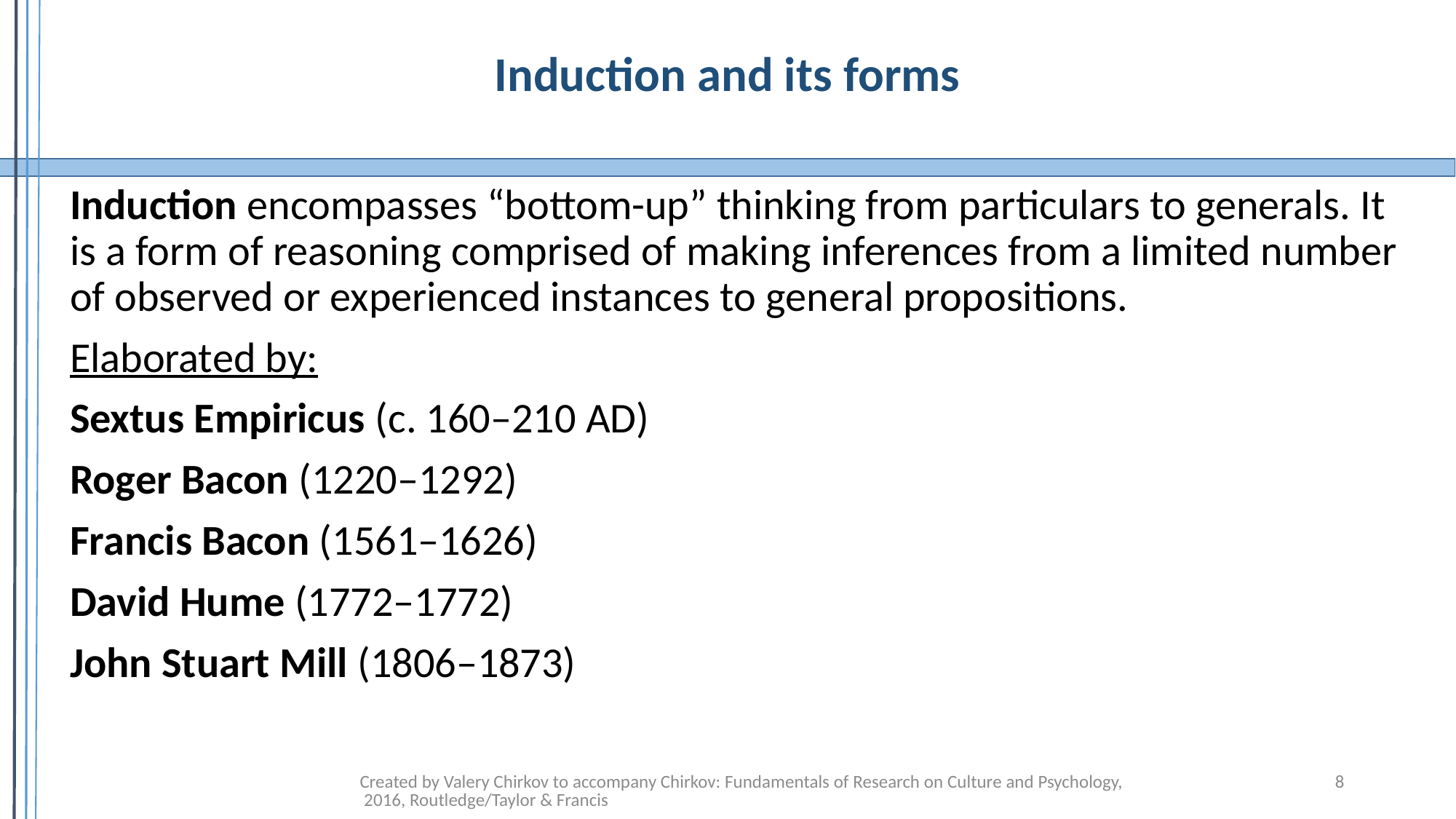

# Induction and its forms
Induction encompasses “bottom-up” thinking from particulars to generals. It  is a form of reasoning comprised of making inferences from a limited number of observed or experienced instances to general propositions.
Elaborated by:
Sextus Empiricus (c. 160–210 AD)
Roger Bacon (1220–1292)
Francis Bacon (1561–1626)
David Hume (1772–1772)
John Stuart Mill (1806–1873)
Created by Valery Chirkov to accompany Chirkov: Fundamentals of Research on Culture and Psychology, 2016, Routledge/Taylor & Francis
8